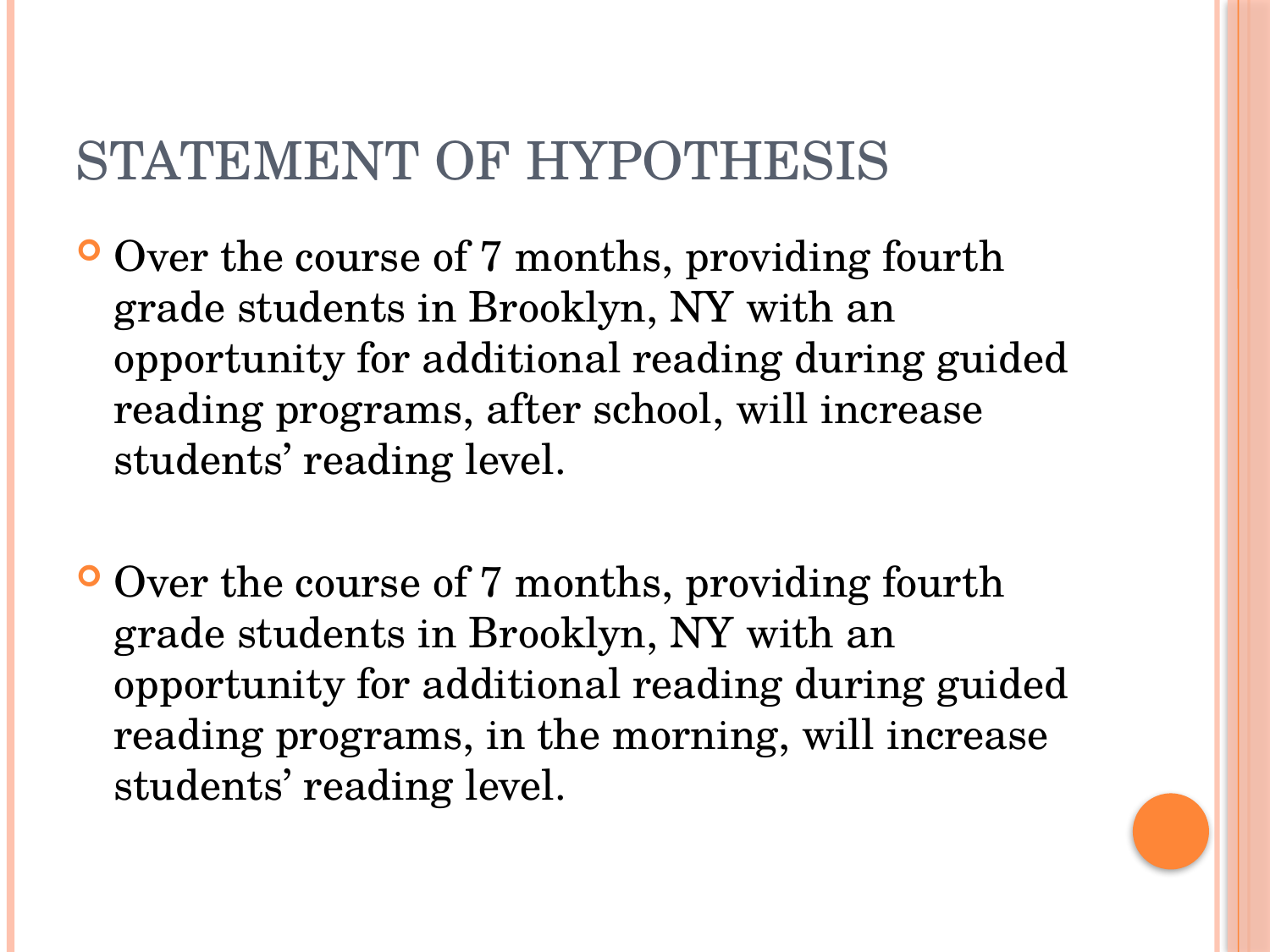

# Statement of Hypothesis
Over the course of 7 months, providing fourth grade students in Brooklyn, NY with an opportunity for additional reading during guided reading programs, after school, will increase students’ reading level.

Over the course of 7 months, providing fourth grade students in Brooklyn, NY with an opportunity for additional reading during guided reading programs, in the morning, will increase students’ reading level.